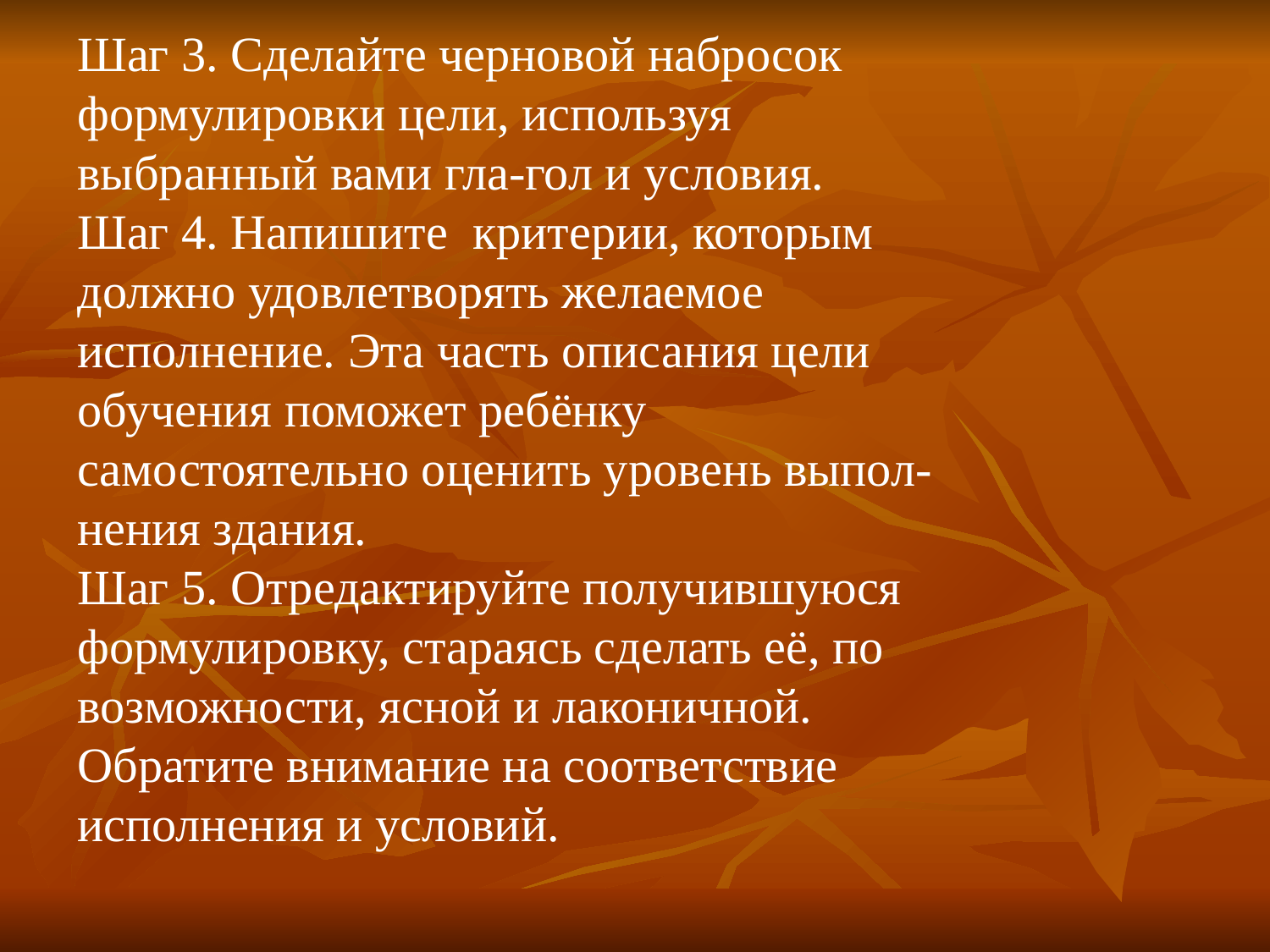

Шаг 3. Сделайте черновой набросок формулировки цели, используя выбранный вами гла-гол и условия.
Шаг 4. Напишите  критерии, которым должно удовлетворять желаемое исполнение. Эта часть описания цели обучения поможет ребёнку самостоятельно оценить уровень выпол-нения здания.
Шаг 5. Отредактируйте получившуюся формулировку, стараясь сделать её, по возможности, ясной и лаконичной. Обратите внимание на соответствие исполнения и условий.